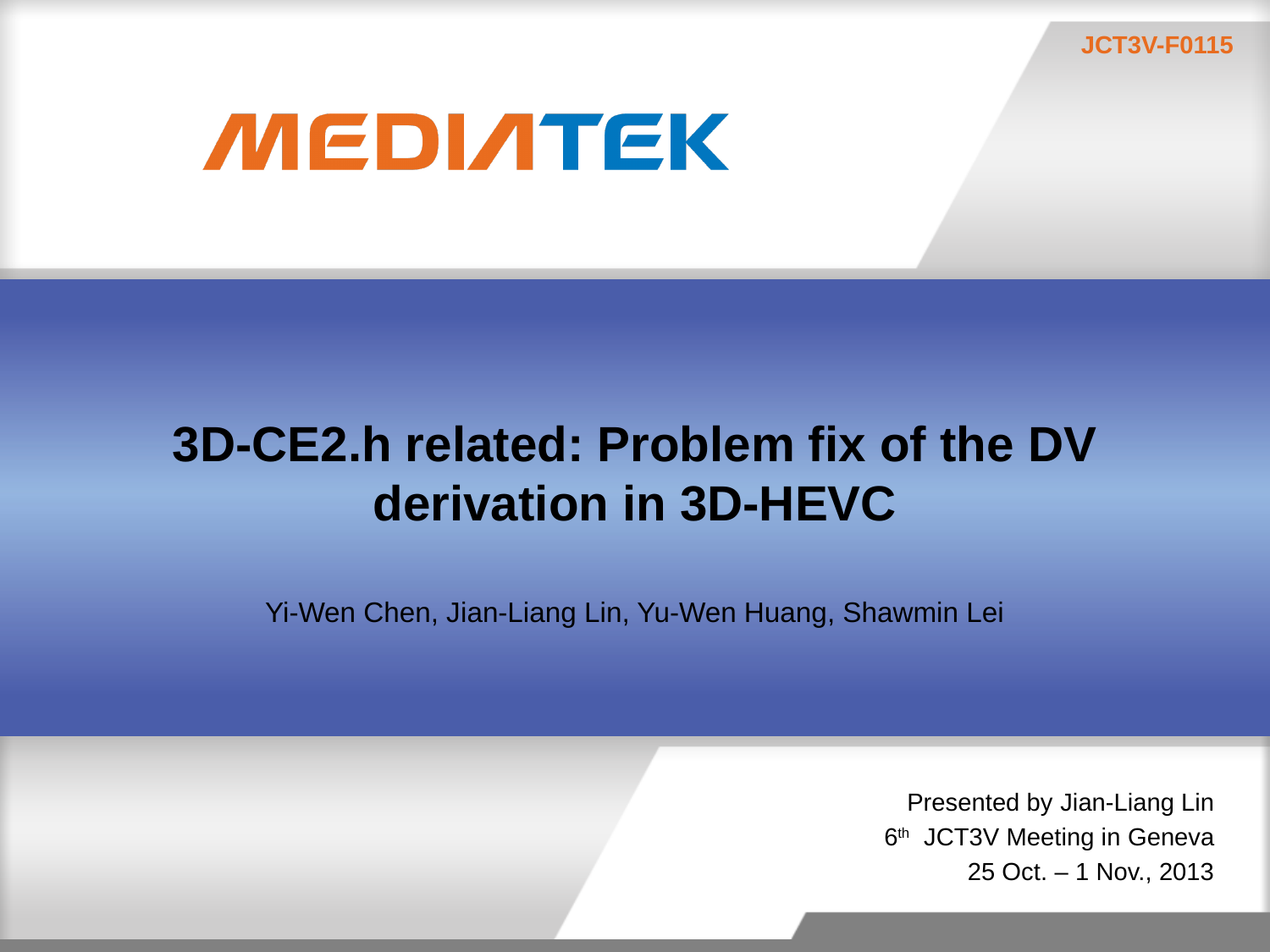

# 3D-CE2.h related: Problem fix of the DV derivation in 3D-HEVC
Yi-Wen Chen, Jian-Liang Lin, Yu-Wen Huang, Shawmin Lei
Presented by Jian-Liang Lin
6th  JCT3V Meeting in Geneva
25 Oct. – 1 Nov., 2013